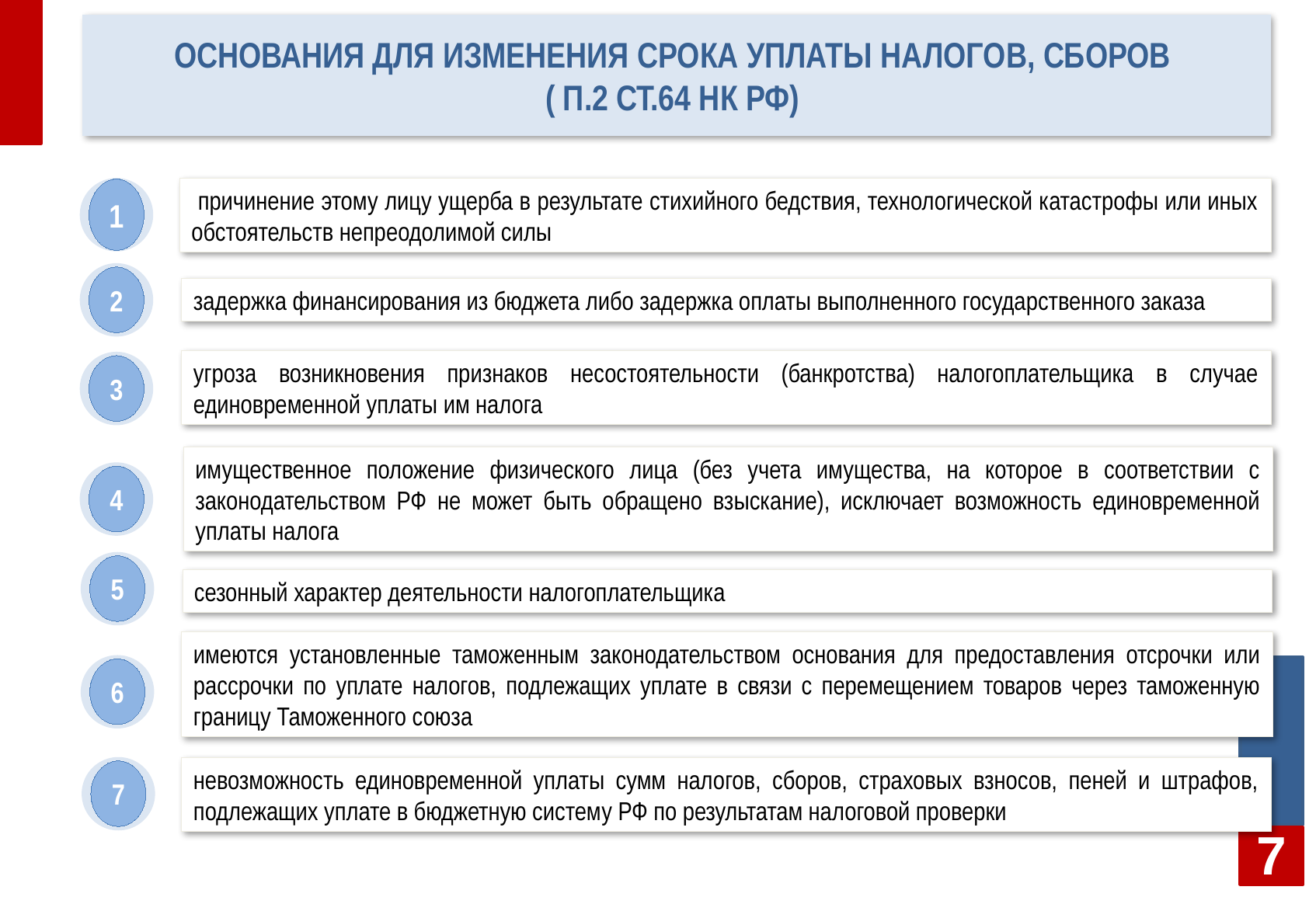

# Основания для изменения срока уплаты налогов, сборов ( п.2 ст.64 НК РФ)

1
 причинение этому лицу ущерба в результате стихийного бедствия, технологической катастрофы или иных обстоятельств непреодолимой силы

2
задержка финансирования из бюджета либо задержка оплаты выполненного государственного заказа
угроза возникновения признаков несостоятельности (банкротства) налогоплательщика в случае единовременной уплаты им налога

3
имущественное положение физического лица (без учета имущества, на которое в соответствии с законодательством РФ не может быть обращено взыскание), исключает возможность единовременной уплаты налога

4

5
сезонный характер деятельности налогоплательщика
имеются установленные таможенным законодательством основания для предоставления отсрочки или рассрочки по уплате налогов, подлежащих уплате в связи с перемещением товаров через таможенную границу Таможенного союза

6

7
невозможность единовременной уплаты сумм налогов, сборов, страховых взносов, пеней и штрафов, подлежащих уплате в бюджетную систему РФ по результатам налоговой проверки
7